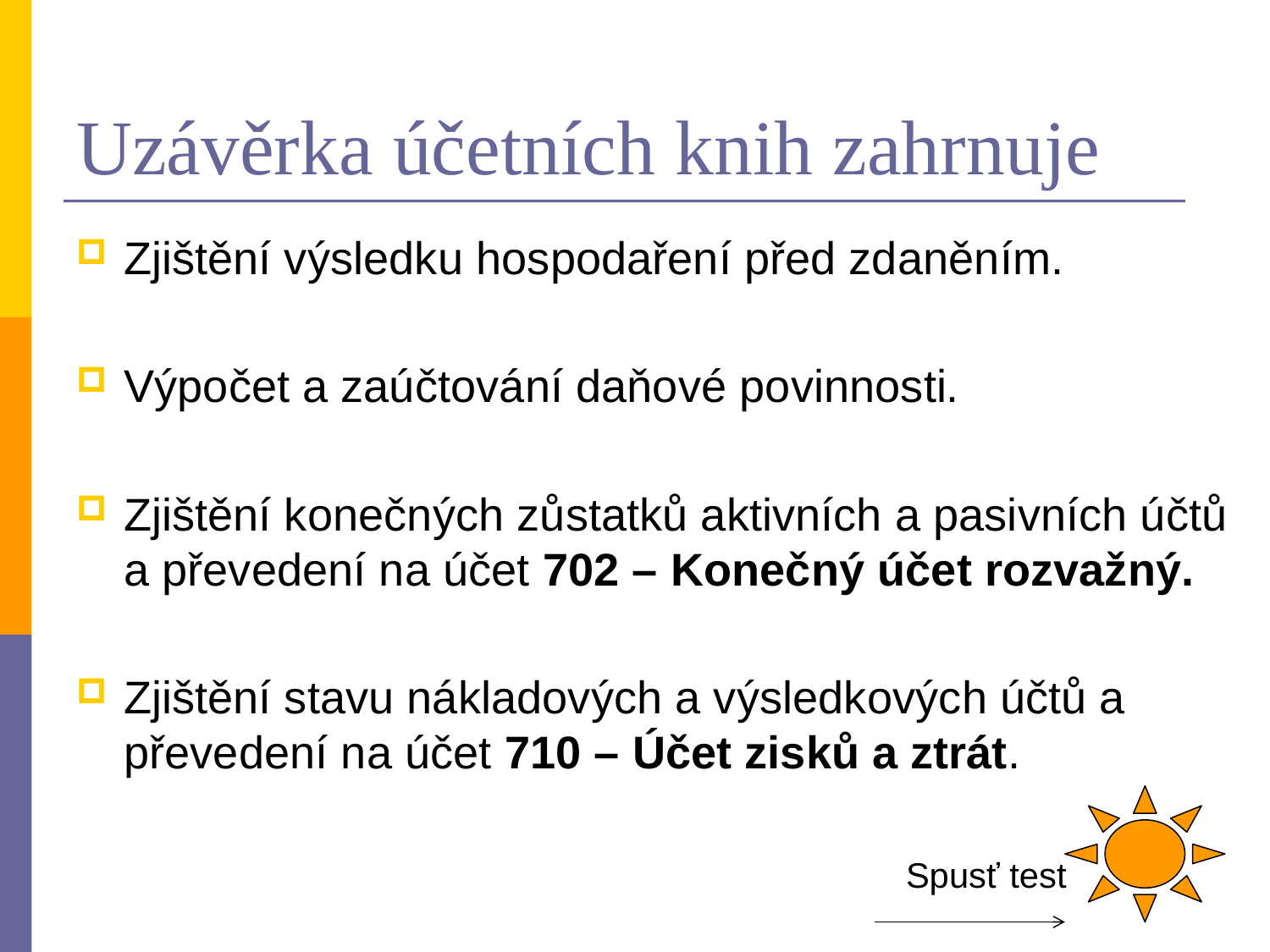

# Uzávěrka účetních knih zahrnuje
Zjištění výsledku hospodaření před zdaněním.

Výpočet a zaúčtování daňové povinnosti.

Zjištění konečných zůstatků aktivních a pasivních účtů a převedení na účet 702 – Konečný účet rozvažný.

Zjištění stavu nákladových a výsledkových účtů a převedení na účet 710 – Účet zisků a ztrát.

                                                                      Spusť test